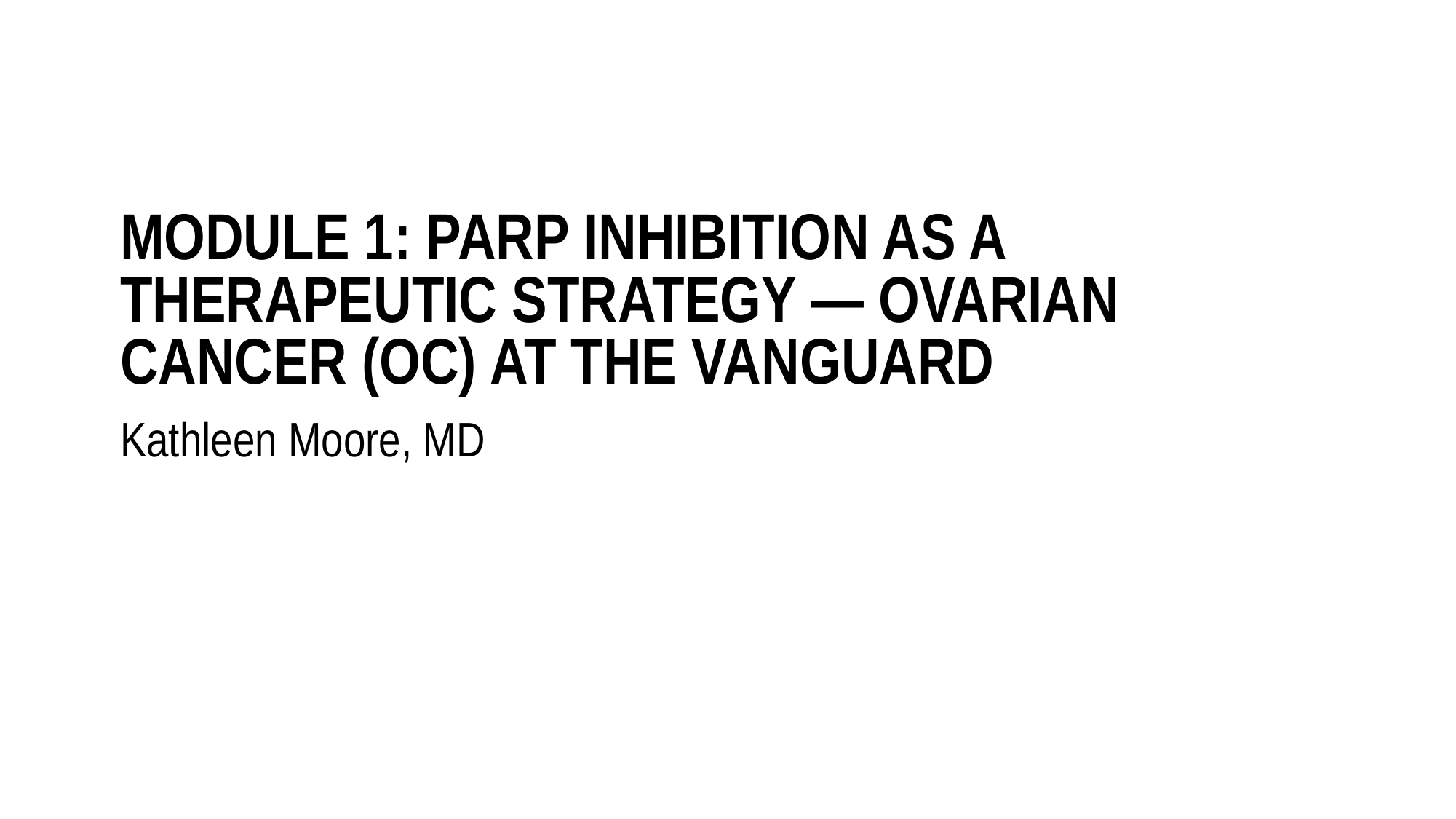

# Module 1: PARP Inhibition as a Therapeutic Strategy — Ovarian Cancer (OC) at the Vanguard
Kathleen Moore, MD